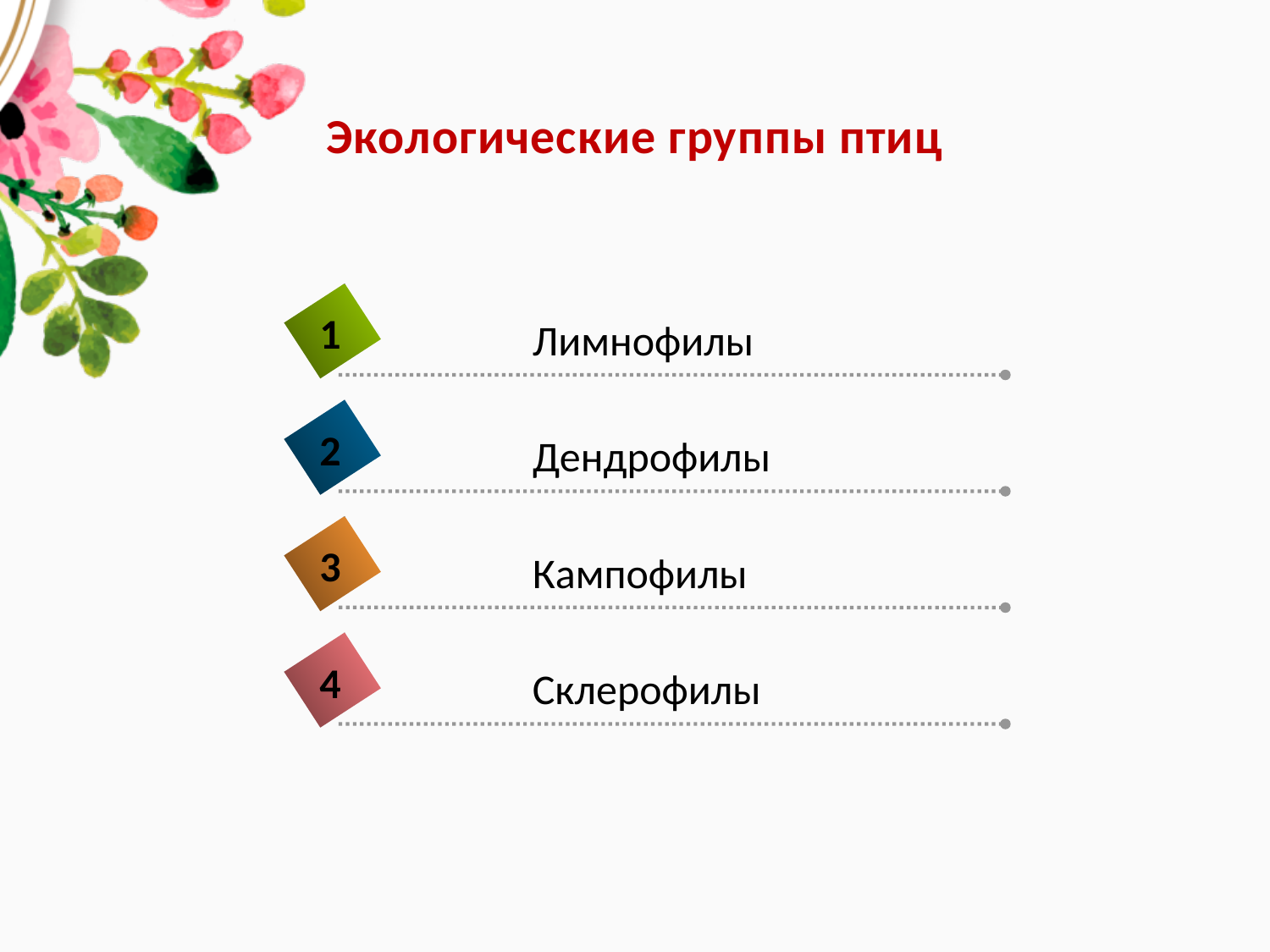

# Экологические группы птиц

1
Лимнофилы

2
Дендрофилы

3
Кампофилы

4
Склерофилы